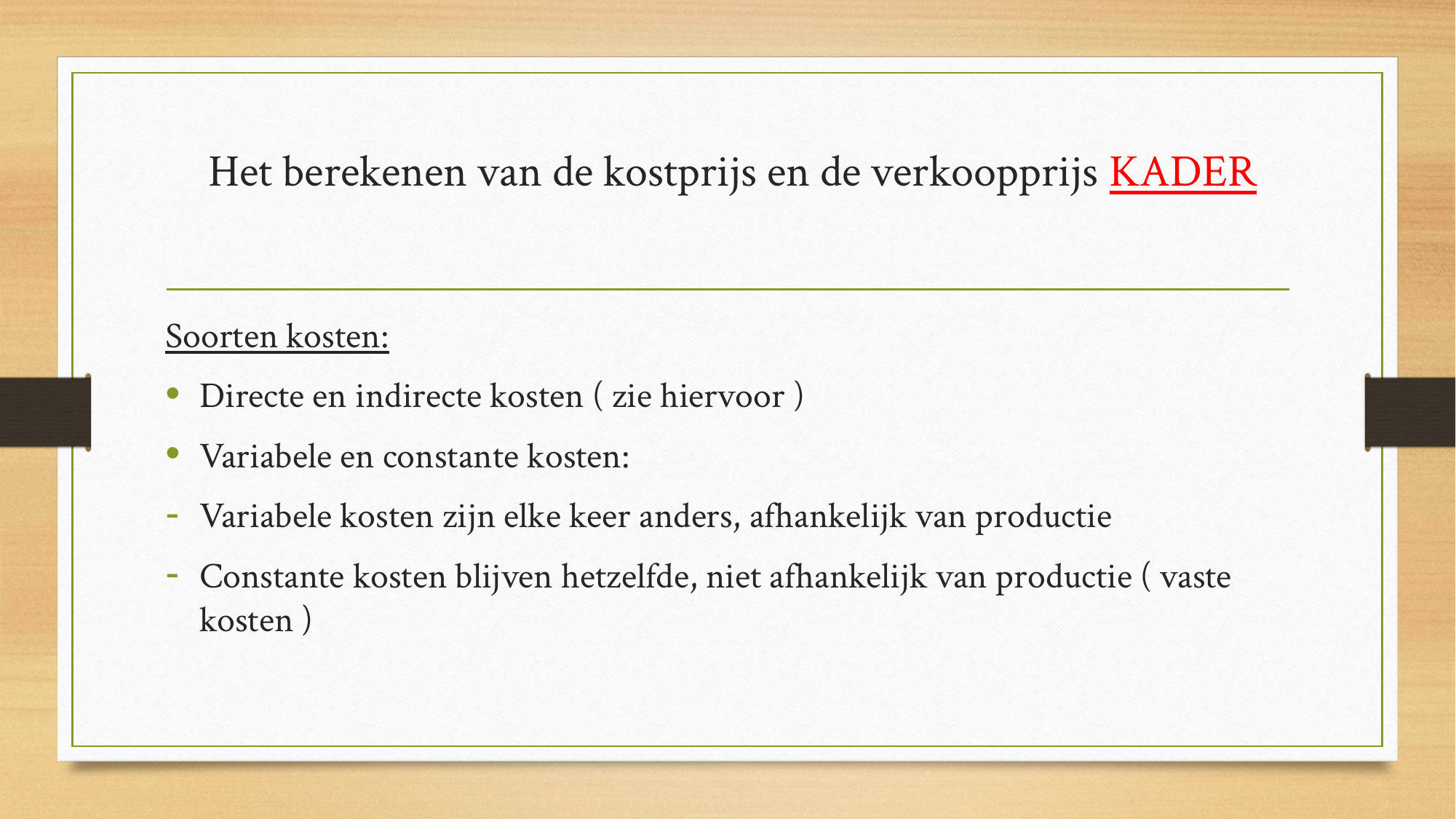

# Het berekenen van de kostprijs en de verkoopprijs KADER
Soorten kosten:
Directe en indirecte kosten ( zie hiervoor )
Variabele en constante kosten:
Variabele kosten zijn elke keer anders, afhankelijk van productie
Constante kosten blijven hetzelfde, niet afhankelijk van productie ( vaste kosten )